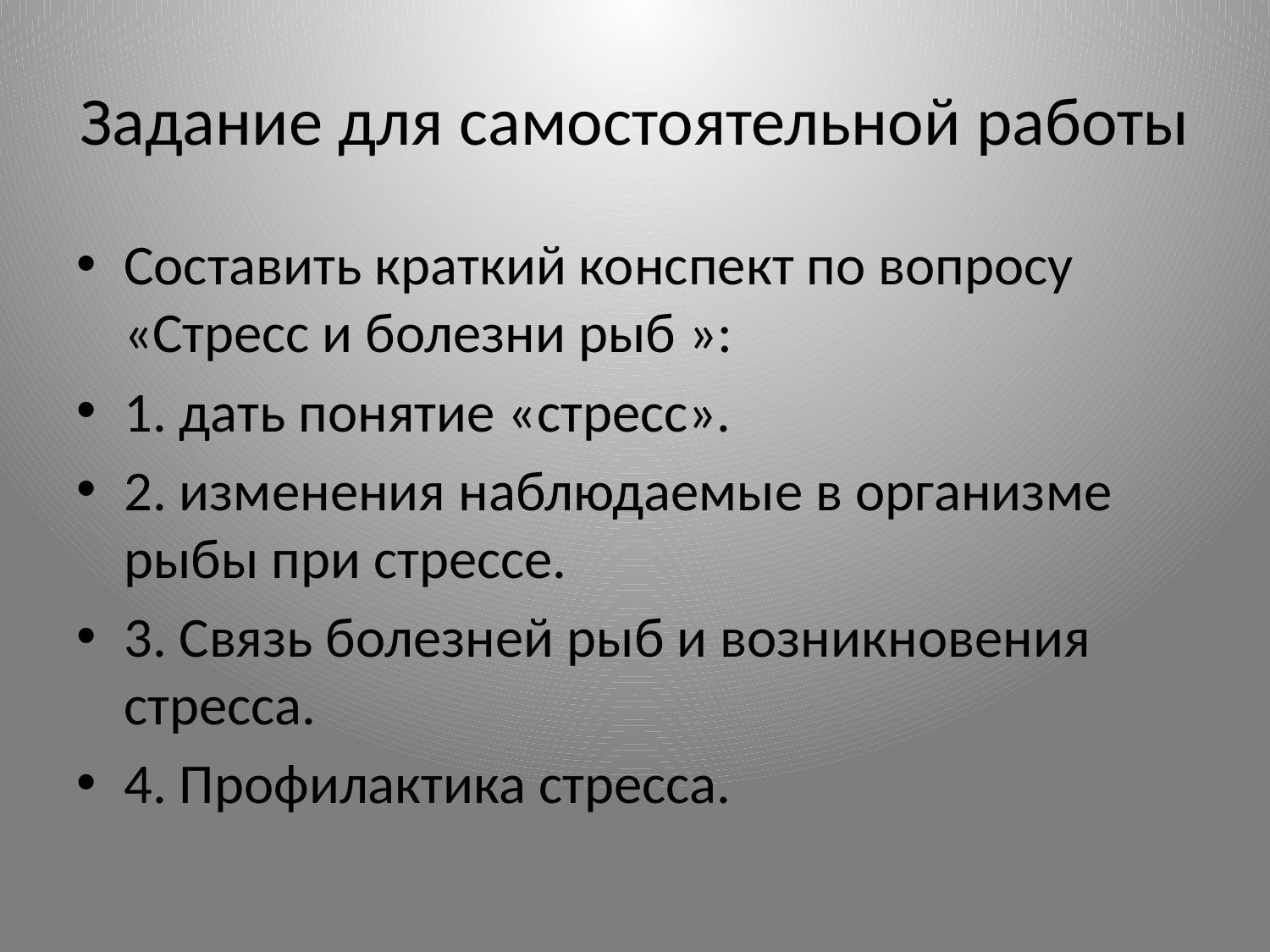

# Задание для самостоятельной работы
Составить краткий конспект по вопросу «Стресс и болезни рыб »:
1. дать понятие «стресс».
2. изменения наблюдаемые в организме рыбы при стрессе.
3. Связь болезней рыб и возникновения стресса.
4. Профилактика стресса.